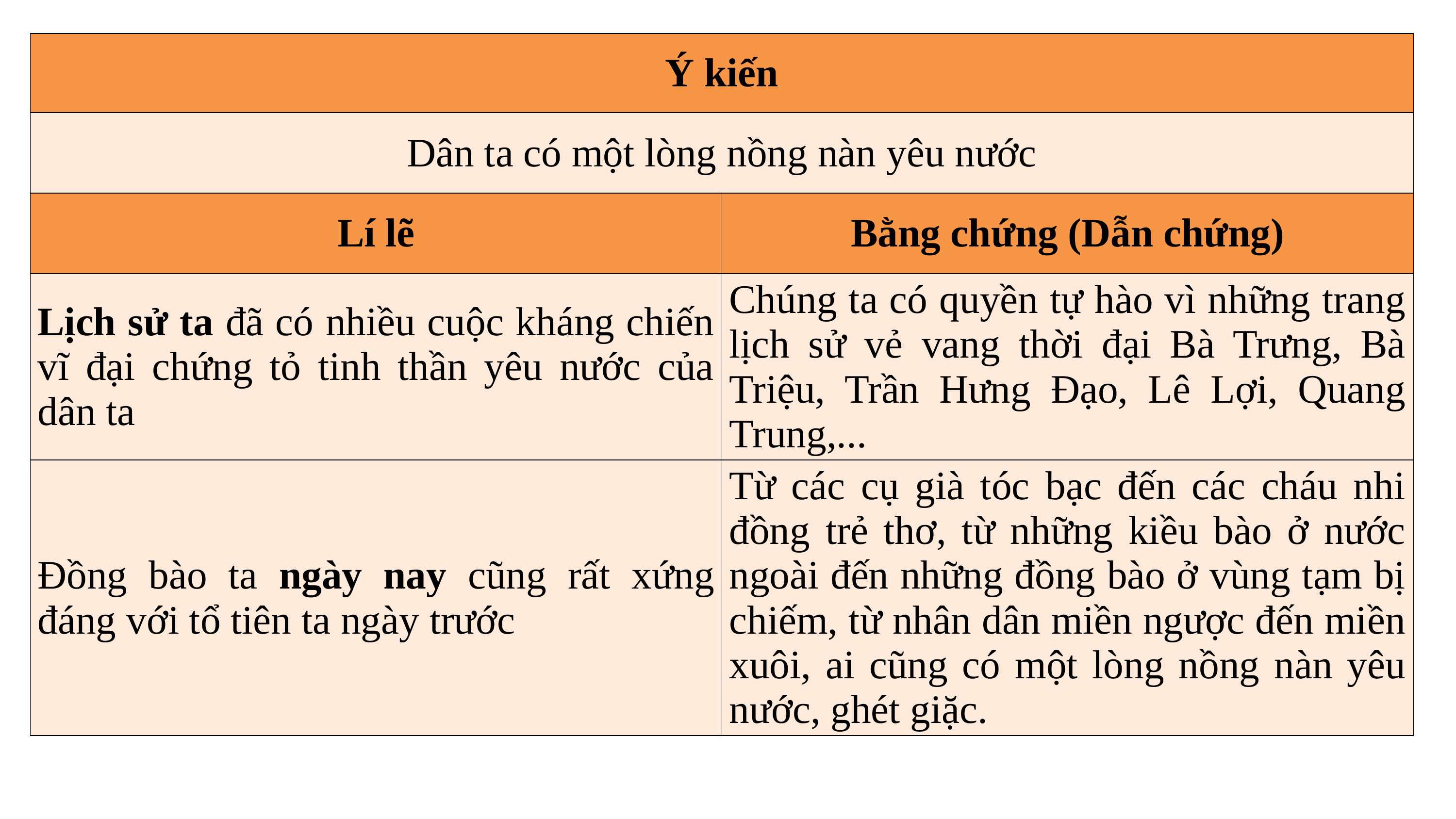

| Ý kiến |  |
| --- | --- |
| Dân ta có một lòng nồng nàn yêu nước |  |
| Lí lẽ | Bằng chứng (Dẫn chứng) |
| Lịch sử ta đã có nhiều cuộc kháng chiến vĩ đại chứng tỏ tinh thần yêu nước của dân ta | Chúng ta có quyền tự hào vì những trang lịch sử vẻ vang thời đại Bà Trưng, Bà Triệu, Trần Hưng Đạo, Lê Lợi, Quang Trung,... |
| Đồng bào ta ngày nay cũng rất xứng đáng với tổ tiên ta ngày trước | Từ các cụ già tóc bạc đến các cháu nhi đồng trẻ thơ, từ những kiều bào ở nước ngoài đến những đồng bào ở vùng tạm bị chiếm, từ nhân dân miền ngược đến miền xuôi, ai cũng có một lòng nồng nàn yêu nước, ghét giặc. |